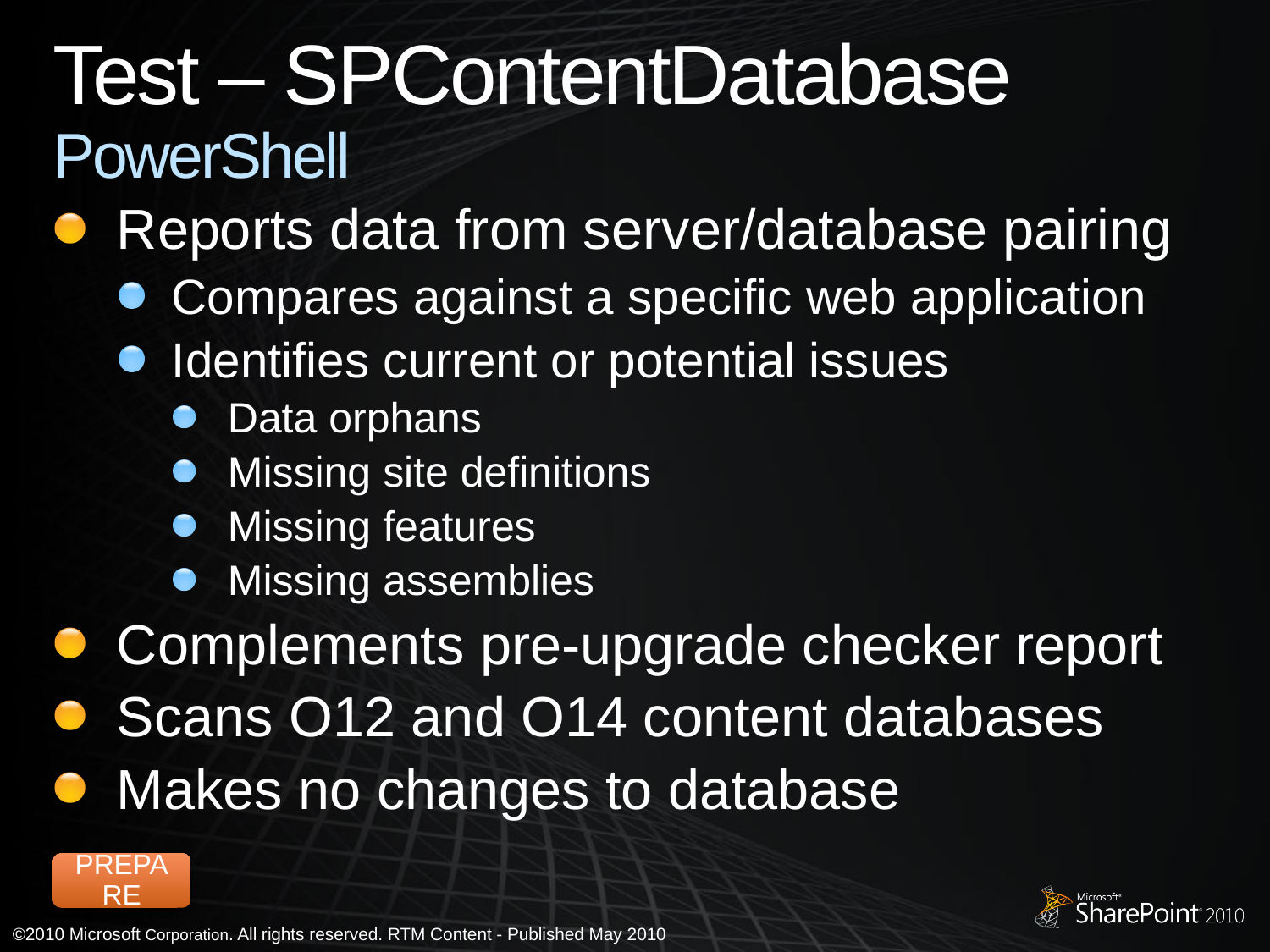

# Test – SPContentDatabase PowerShell
Reports data from server/database pairing
Compares against a specific web application
Identifies current or potential issues
Data orphans
Missing site definitions
Missing features
Missing assemblies
Complements pre-upgrade checker report
Scans O12 and O14 content databases
Makes no changes to database